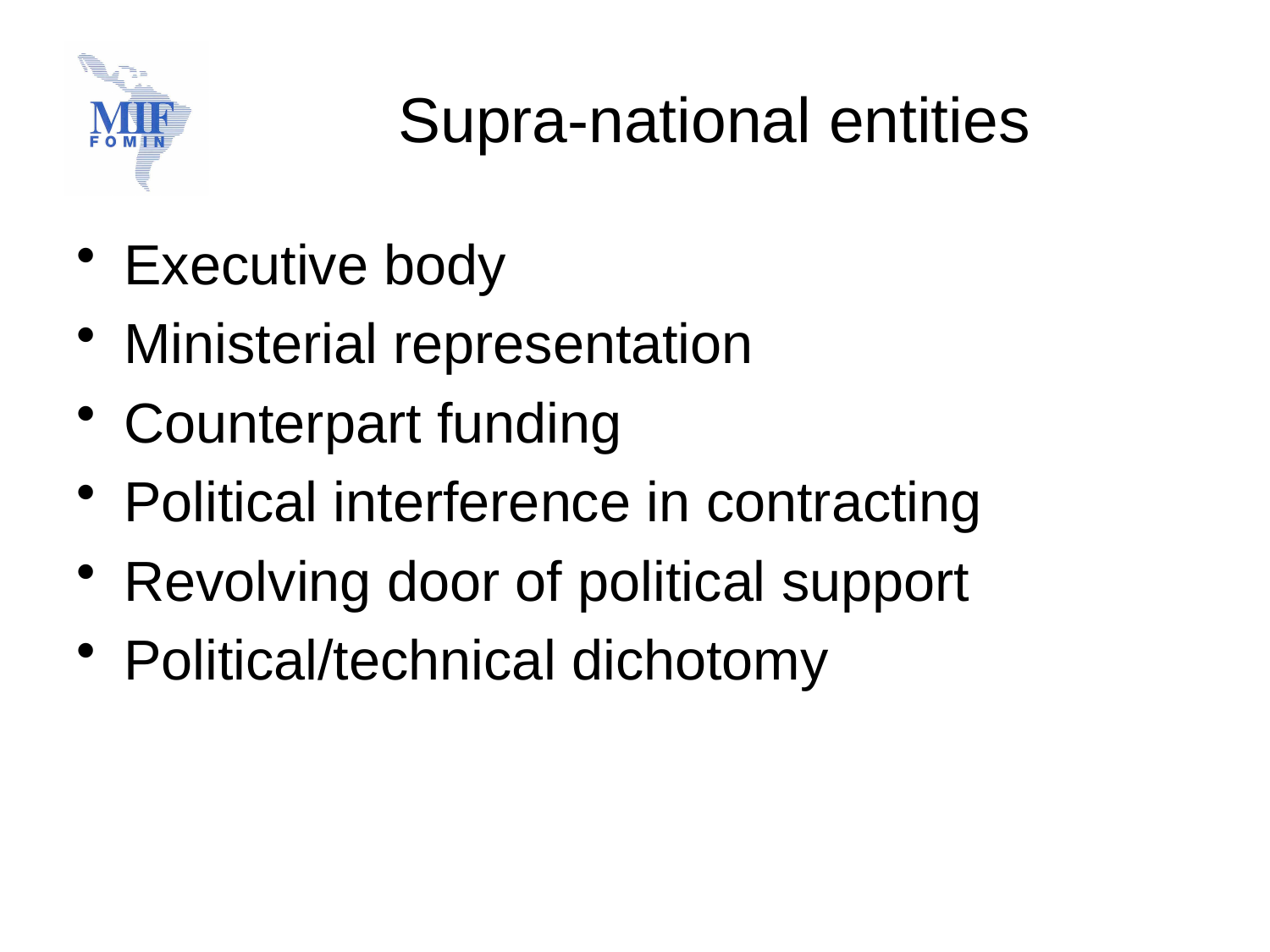

# Supra-national entities
Executive body
Ministerial representation
Counterpart funding
Political interference in contracting
Revolving door of political support
Political/technical dichotomy